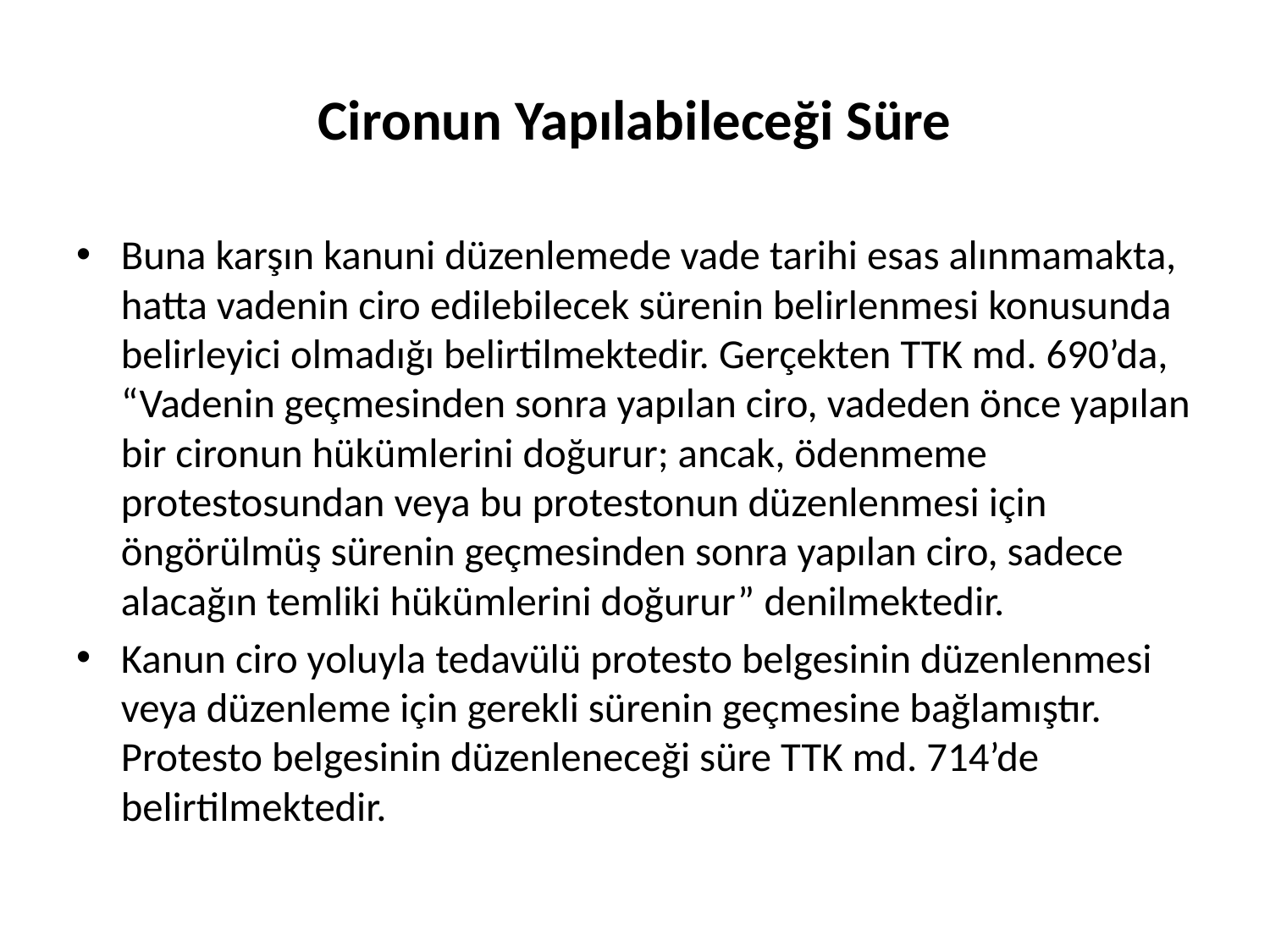

# Cironun Yapılabileceği Süre
Buna karşın kanuni düzenlemede vade tarihi esas alınmamakta, hatta vadenin ciro edilebilecek sürenin belirlenmesi konusunda belirleyici olmadığı belirtilmektedir. Gerçekten TTK md. 690’da, “Vadenin geçmesinden sonra yapılan ciro, vadeden önce yapılan bir cironun hükümlerini doğurur; ancak, ödenmeme protestosundan veya bu protestonun düzenlenmesi için öngörülmüş sürenin geçmesinden sonra yapılan ciro, sadece alacağın temliki hükümlerini doğurur” denilmektedir.
Kanun ciro yoluyla tedavülü protesto belgesinin düzenlenmesi veya düzenleme için gerekli sürenin geçmesine bağlamıştır. Protesto belgesinin düzenleneceği süre TTK md. 714’de belirtilmektedir.